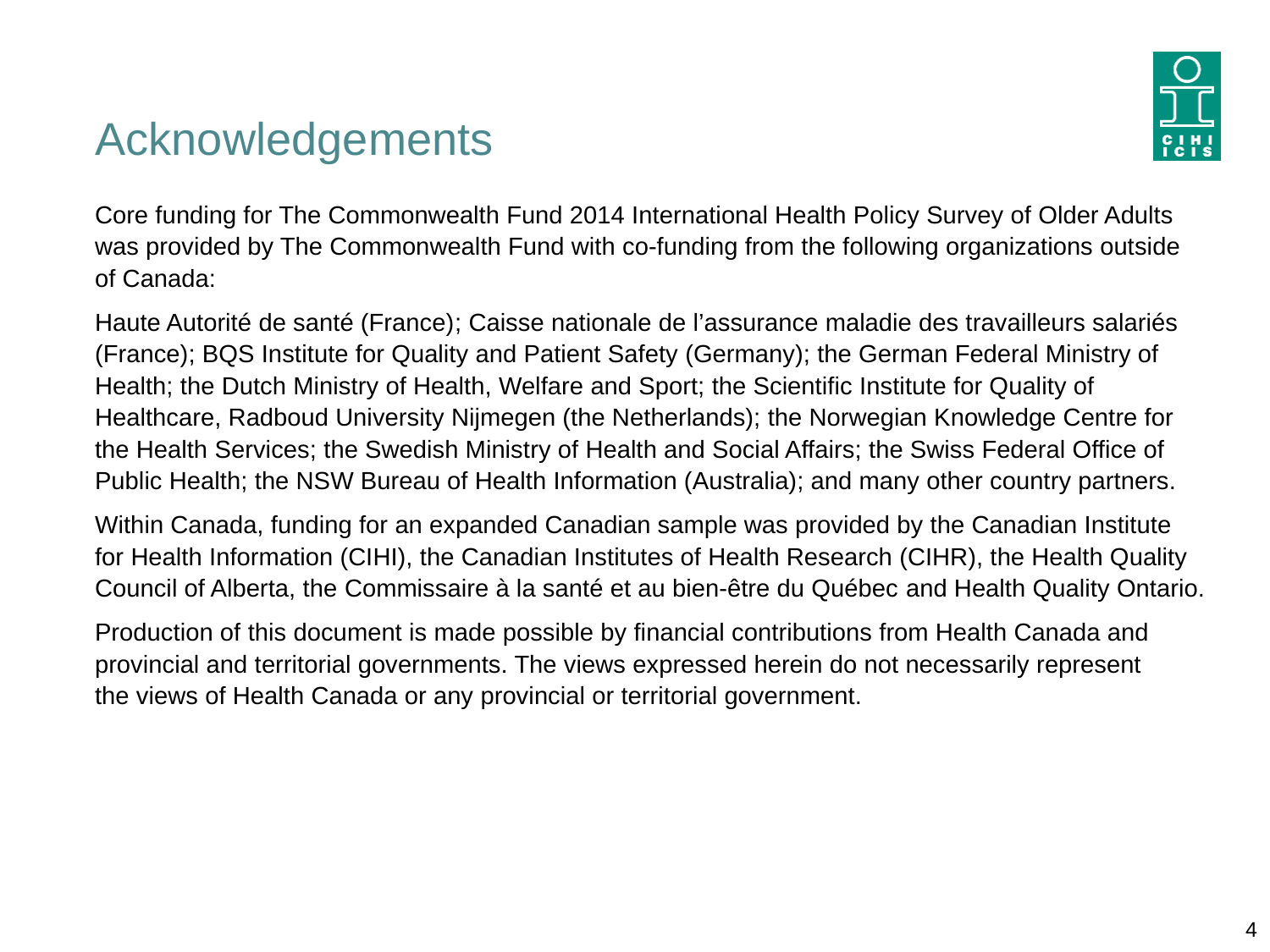

# Acknowledgements
Core funding for The Commonwealth Fund 2014 International Health Policy Survey of Older Adults was provided by The Commonwealth Fund with co-funding from the following organizations outside
of Canada:
Haute Autorité de santé (France); Caisse nationale de l’assurance maladie des travailleurs salariés (France); BQS Institute for Quality and Patient Safety (Germany); the German Federal Ministry of Health; the Dutch Ministry of Health, Welfare and Sport; the Scientific Institute for Quality of Healthcare, Radboud University Nijmegen (the Netherlands); the Norwegian Knowledge Centre for the Health Services; the Swedish Ministry of Health and Social Affairs; the Swiss Federal Office of Public Health; the NSW Bureau of Health Information (Australia); and many other country partners.
Within Canada, funding for an expanded Canadian sample was provided by the Canadian Institute
for Health Information (CIHI), the Canadian Institutes of Health Research (CIHR), the Health Quality Council of Alberta, the Commissaire à la santé et au bien-être du Québec and Health Quality Ontario.
Production of this document is made possible by financial contributions from Health Canada and 
provincial and territorial governments. The views expressed herein do not necessarily represent
the views of Health Canada or any provincial or territorial government.
4